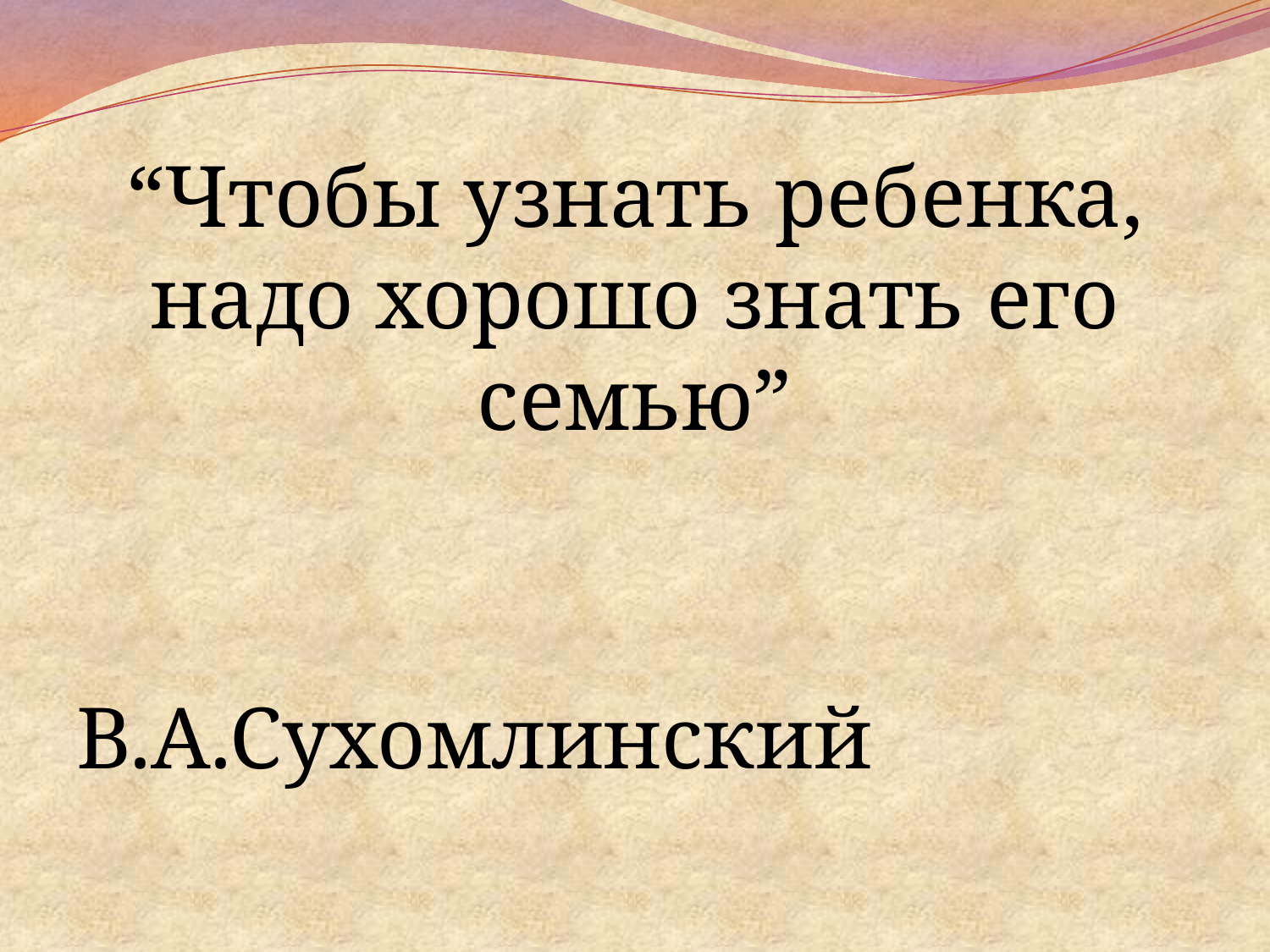

#
“Чтобы узнать ребенка, надо хорошо знать его семью”

                  В.А.Сухомлинский